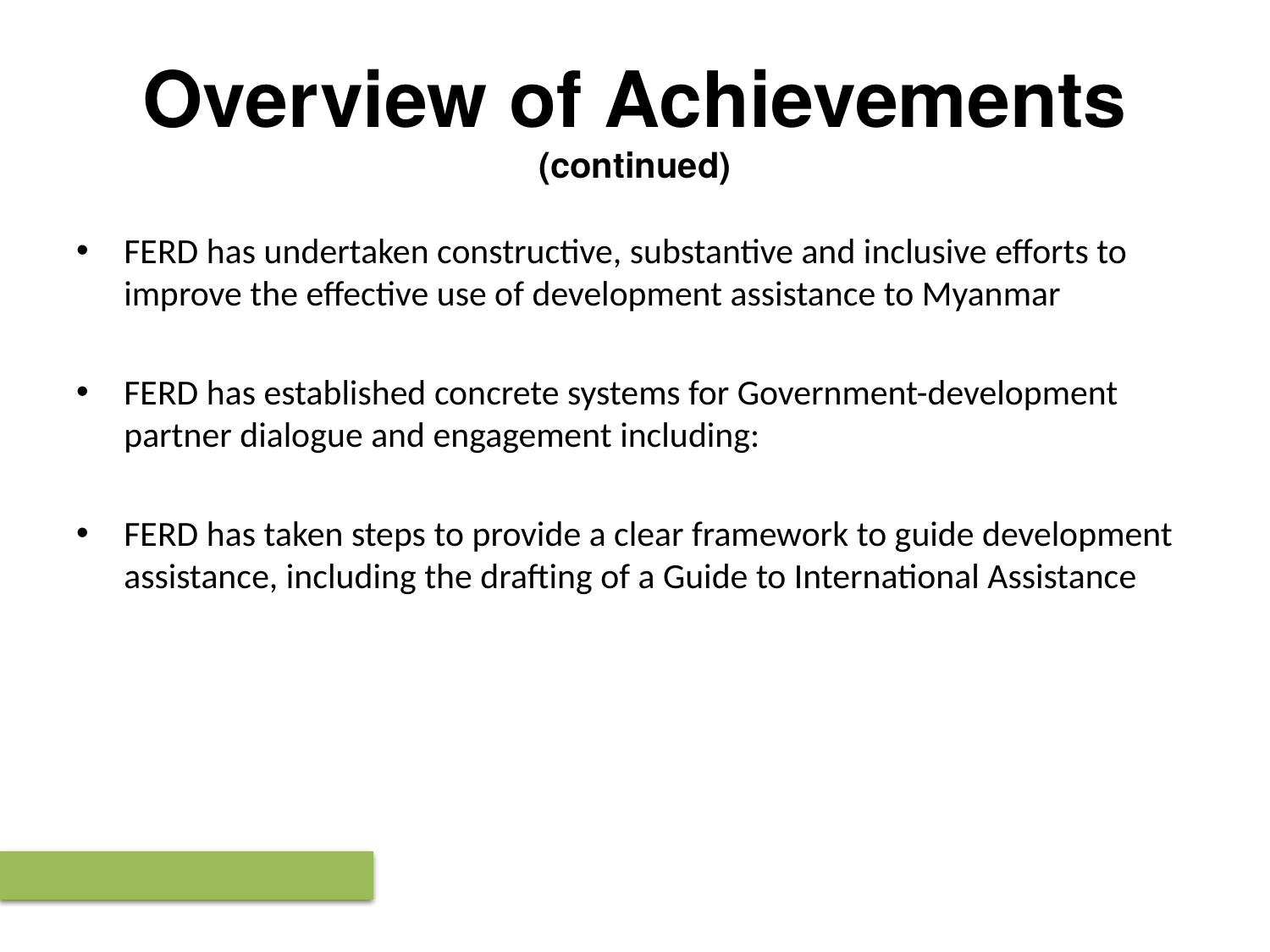

# Overview of Achievements (continued)
FERD has undertaken constructive, substantive and inclusive efforts to improve the effective use of development assistance to Myanmar

FERD has established concrete systems for Government-development partner dialogue and engagement including:

FERD has taken steps to provide a clear framework to guide development assistance, including the drafting of a Guide to International Assistance